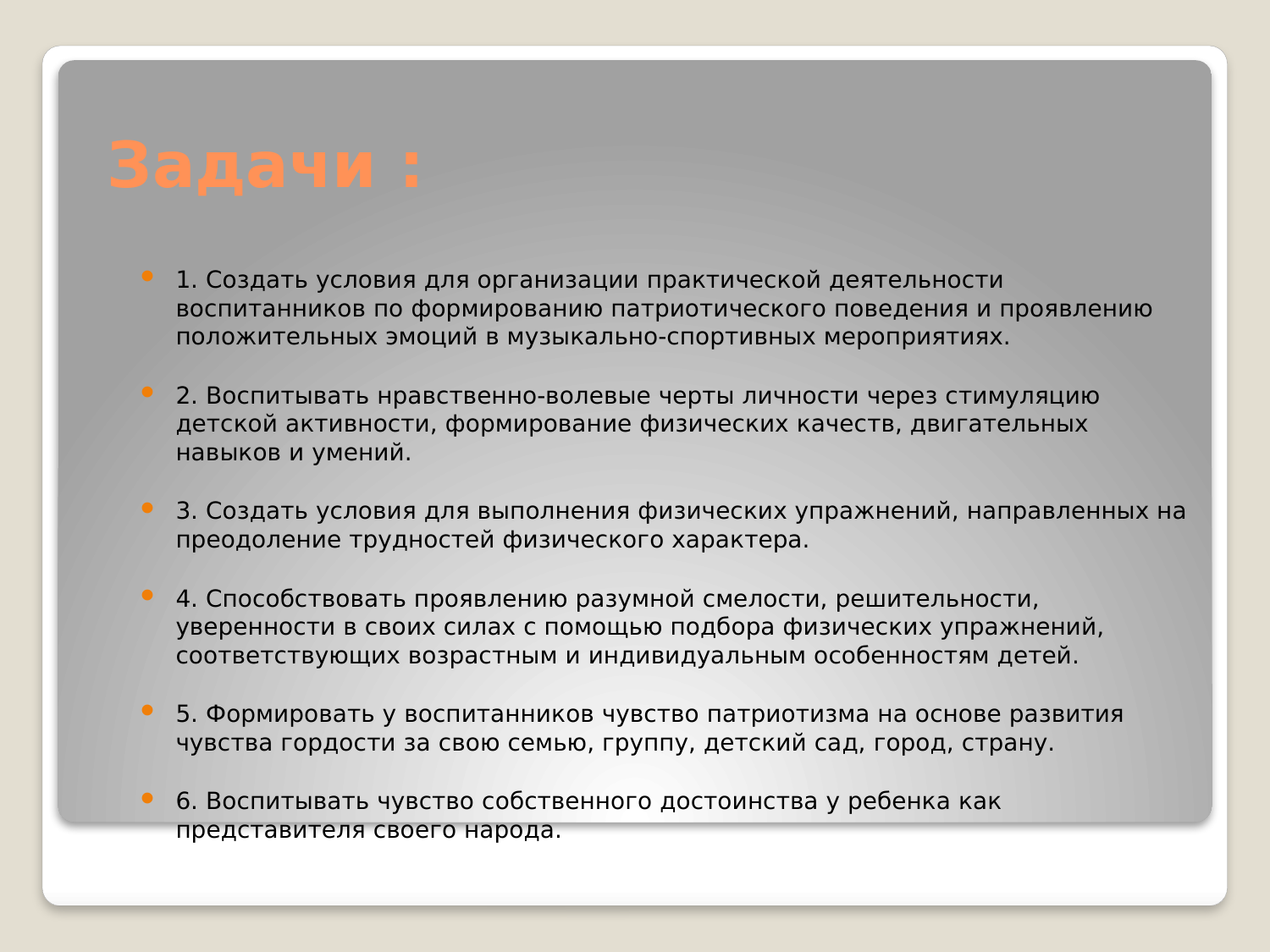

# Задачи :

1. Создать условия для организации практической деятельности воспитанников по формированию патриотического поведения и проявлению положительных эмоций в музыкально-спортивных мероприятиях.

2. Воспитывать нравственно-волевые черты личности через стимуляцию детской активности, формирование физических качеств, двигательных навыков и умений.

3. Создать условия для выполнения физических упражнений, направленных на преодоление трудностей физического характера.

4. Способствовать проявлению разумной смелости, решительности, уверенности в своих силах с помощью подбора физических упражнений, соответствующих возрастным и индивидуальным особенностям детей.

5. Формировать у воспитанников чувство патриотизма на основе развития чувства гордости за свою семью, группу, детский сад, город, страну.

6. Воспитывать чувство собственного достоинства у ребенка как представителя своего народа.